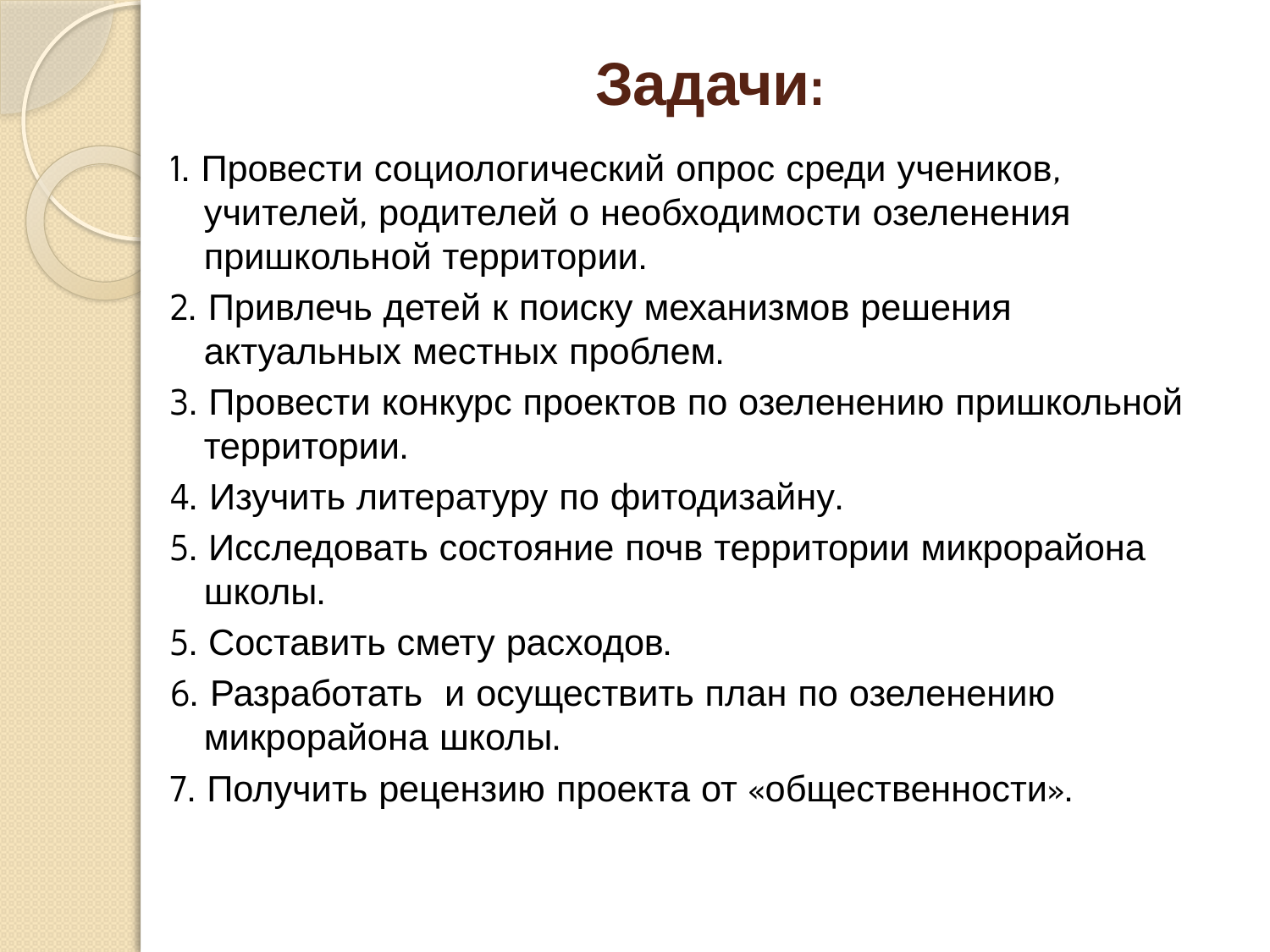

# Задачи:
1. Провести социологический опрос среди учеников, учителей, родителей о необходимости озеленения пришкольной территории.
2. Привлечь детей к поиску механизмов решения актуальных местных проблем.
3. Провести конкурс проектов по озеленению пришкольной территории.
4. Изучить литературу по фитодизайну.
5. Исследовать состояние почв территории микрорайона школы.
5. Составить смету расходов.
6. Разработать  и осуществить план по озеленению микрорайона школы.
7. Получить рецензию проекта от «общественности».